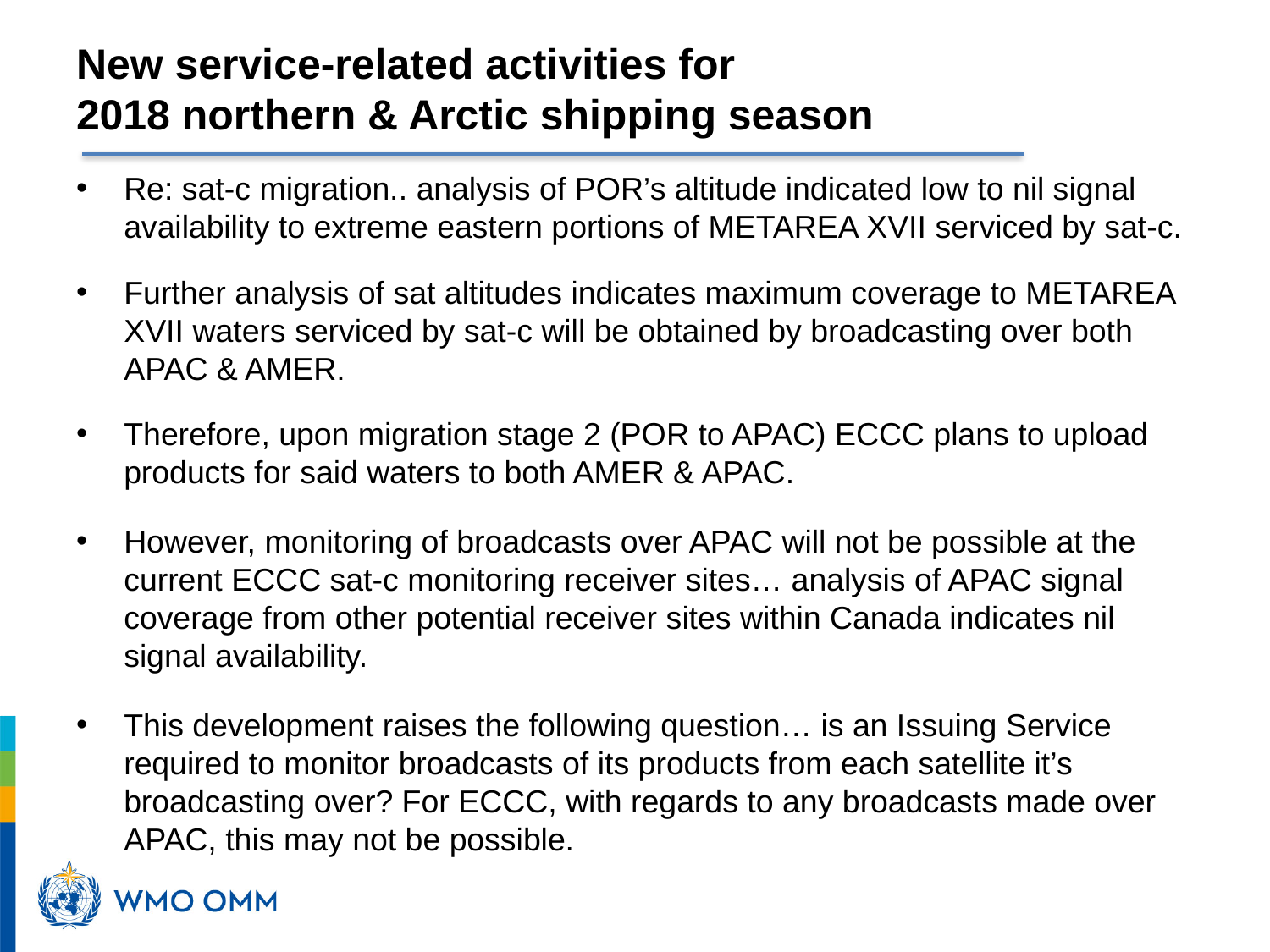

# New service-related activities for 2018 northern & Arctic shipping season
Re: sat-c migration.. analysis of POR’s altitude indicated low to nil signal availability to extreme eastern portions of METAREA XVII serviced by sat-c.
Further analysis of sat altitudes indicates maximum coverage to METAREA XVII waters serviced by sat-c will be obtained by broadcasting over both APAC & AMER.
Therefore, upon migration stage 2 (POR to APAC) ECCC plans to upload products for said waters to both AMER & APAC.

However, monitoring of broadcasts over APAC will not be possible at the current ECCC sat-c monitoring receiver sites… analysis of APAC signal coverage from other potential receiver sites within Canada indicates nil signal availability.

This development raises the following question… is an Issuing Service required to monitor broadcasts of its products from each satellite it’s broadcasting over? For ECCC, with regards to any broadcasts made over APAC, this may not be possible.